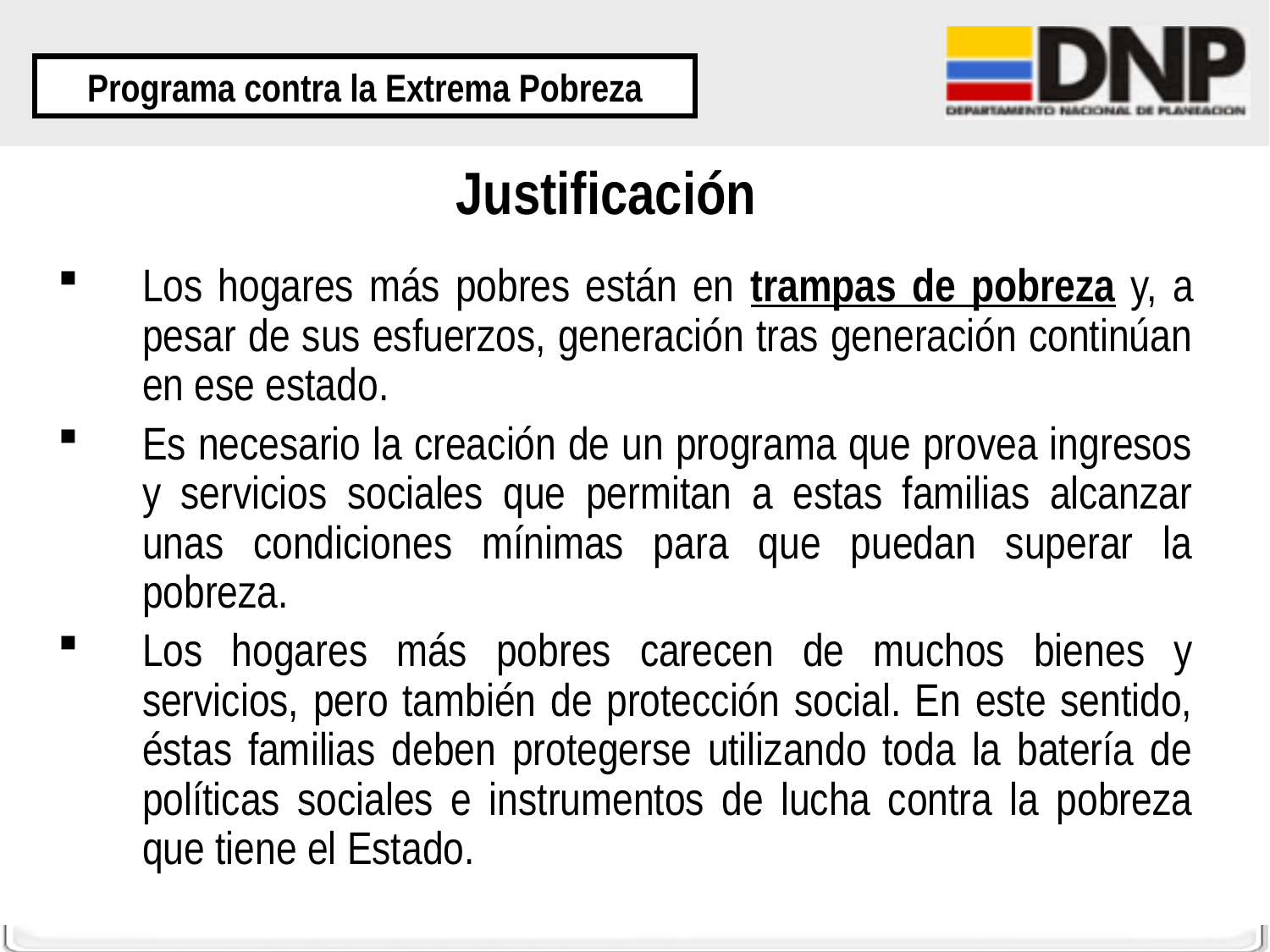

Programa contra la Extrema Pobreza
# Justificación
Los hogares más pobres están en trampas de pobreza y, a pesar de sus esfuerzos, generación tras generación continúan en ese estado.
Es necesario la creación de un programa que provea ingresos y servicios sociales que permitan a estas familias alcanzar unas condiciones mínimas para que puedan superar la pobreza.
Los hogares más pobres carecen de muchos bienes y servicios, pero también de protección social. En este sentido, éstas familias deben protegerse utilizando toda la batería de políticas sociales e instrumentos de lucha contra la pobreza que tiene el Estado.